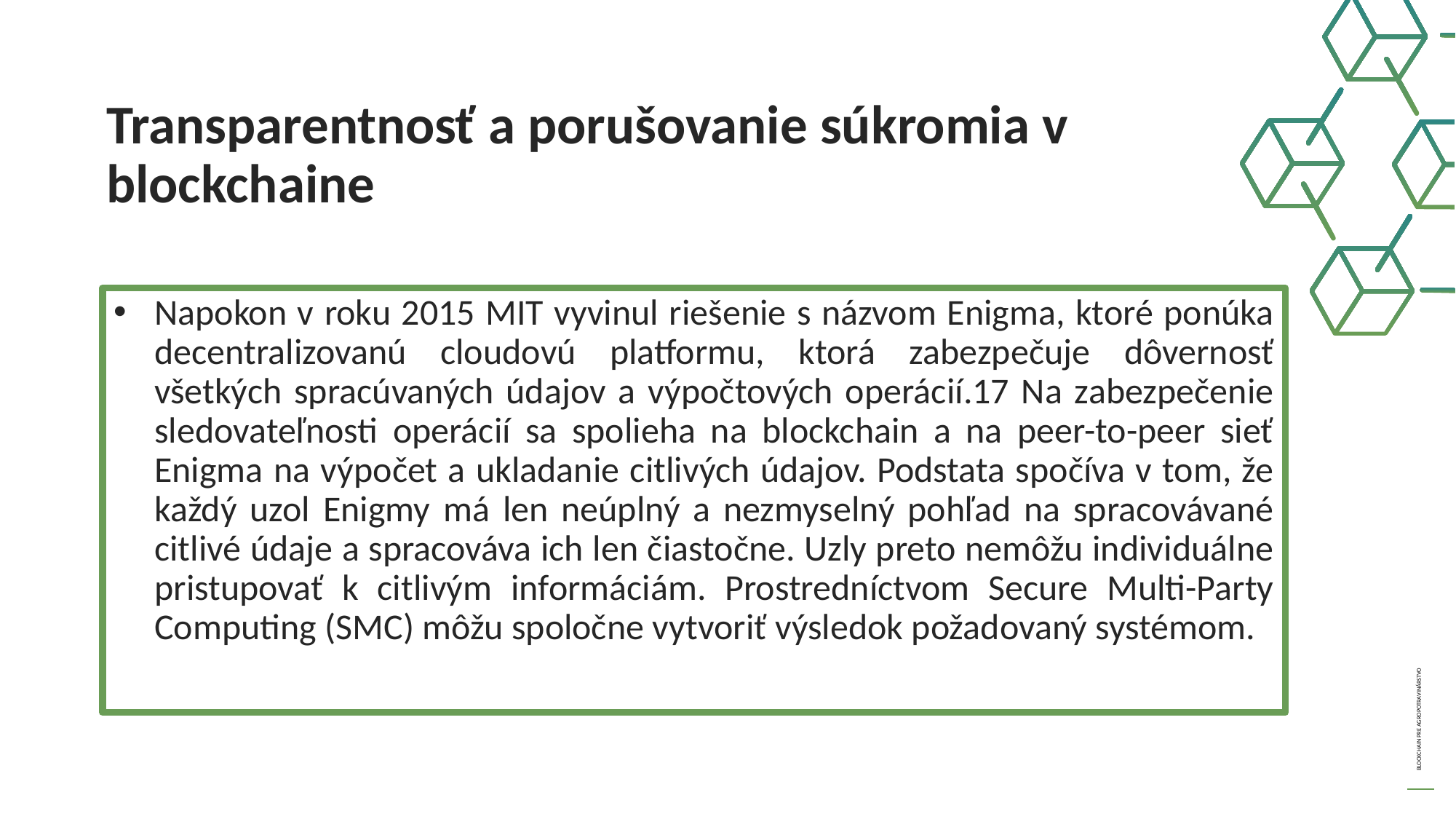

Transparentnosť a porušovanie súkromia v blockchaine
Napokon v roku 2015 MIT vyvinul riešenie s názvom Enigma, ktoré ponúka decentralizovanú cloudovú platformu, ktorá zabezpečuje dôvernosť všetkých spracúvaných údajov a výpočtových operácií.17 Na zabezpečenie sledovateľnosti operácií sa spolieha na blockchain a na peer-to-peer sieť Enigma na výpočet a ukladanie citlivých údajov. Podstata spočíva v tom, že každý uzol Enigmy má len neúplný a nezmyselný pohľad na spracovávané citlivé údaje a spracováva ich len čiastočne. Uzly preto nemôžu individuálne pristupovať k citlivým informáciám. Prostredníctvom Secure Multi-Party Computing (SMC) môžu spoločne vytvoriť výsledok požadovaný systémom.